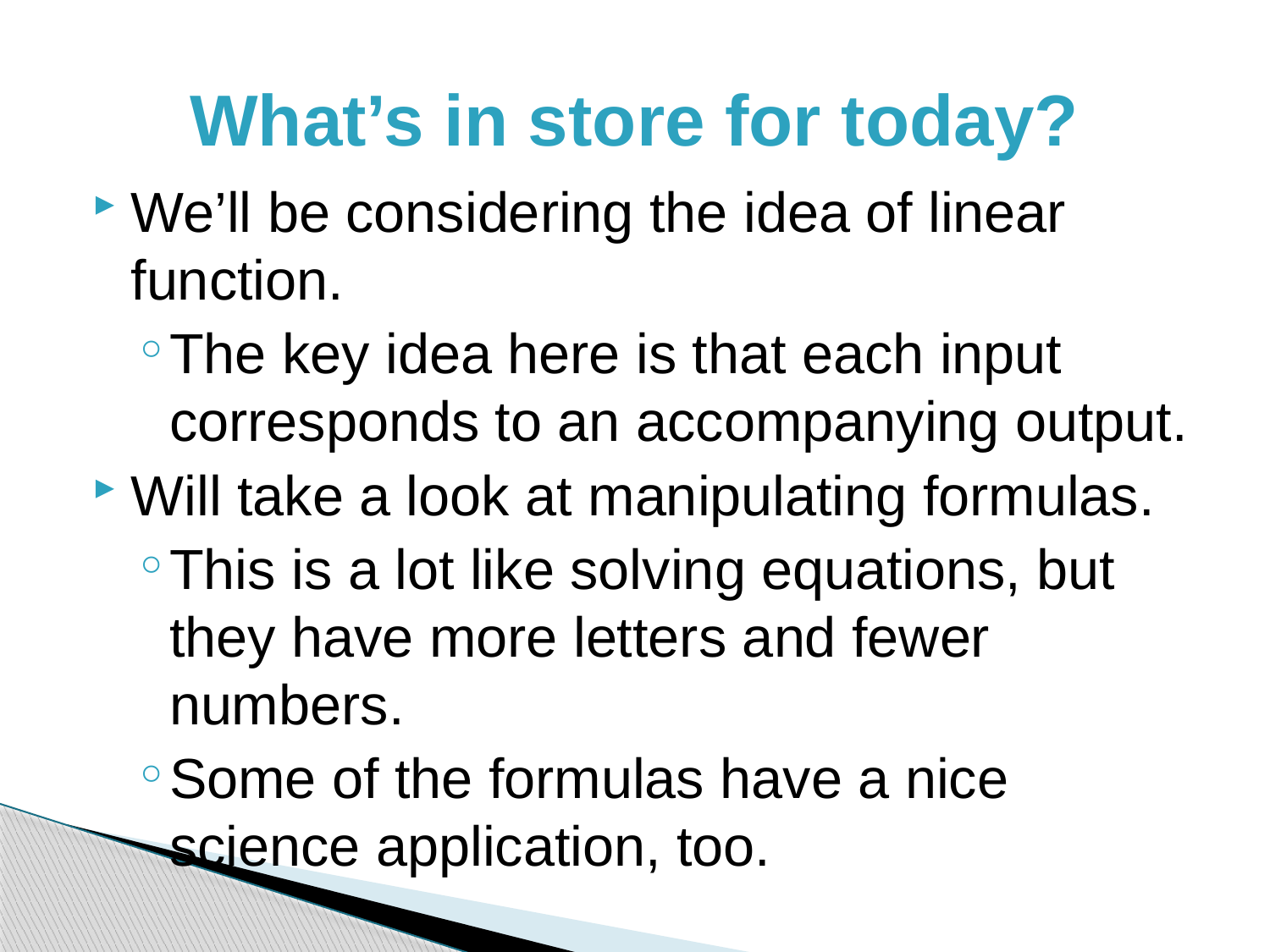

# What’s in store for today?
We’ll be considering the idea of linear function.
The key idea here is that each input corresponds to an accompanying output.
Will take a look at manipulating formulas.
This is a lot like solving equations, but they have more letters and fewer numbers.
Some of the formulas have a nice science application, too.